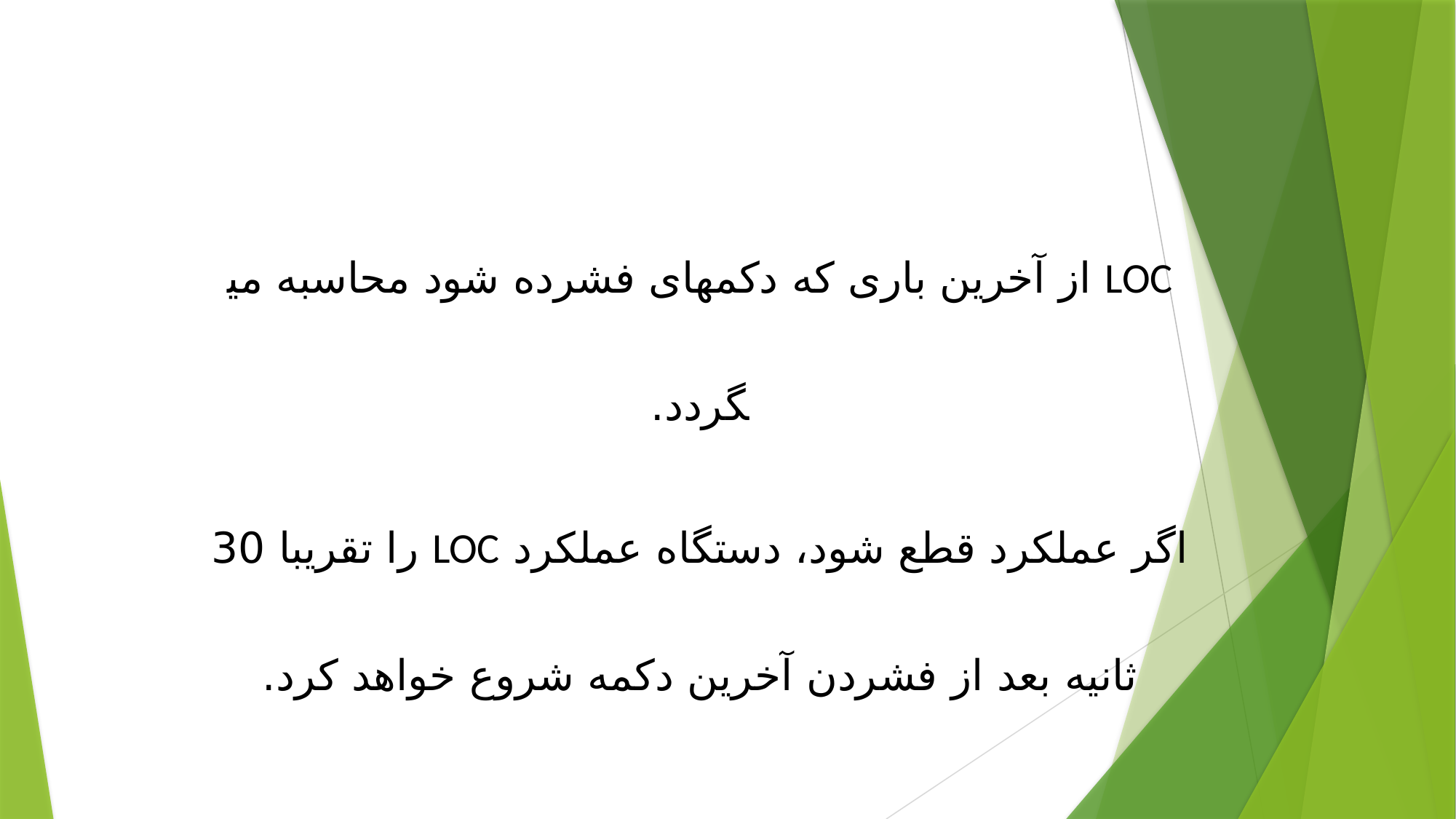

LOC از آخرین باری که دکمه­ای فشرده شود محاسبه می­گردد.
اگر عملکرد قطع شود، دستگاه عملکرد LOC را تقریبا 30 ثانیه بعد از فشردن آخرین دکمه شروع خواهد کرد.